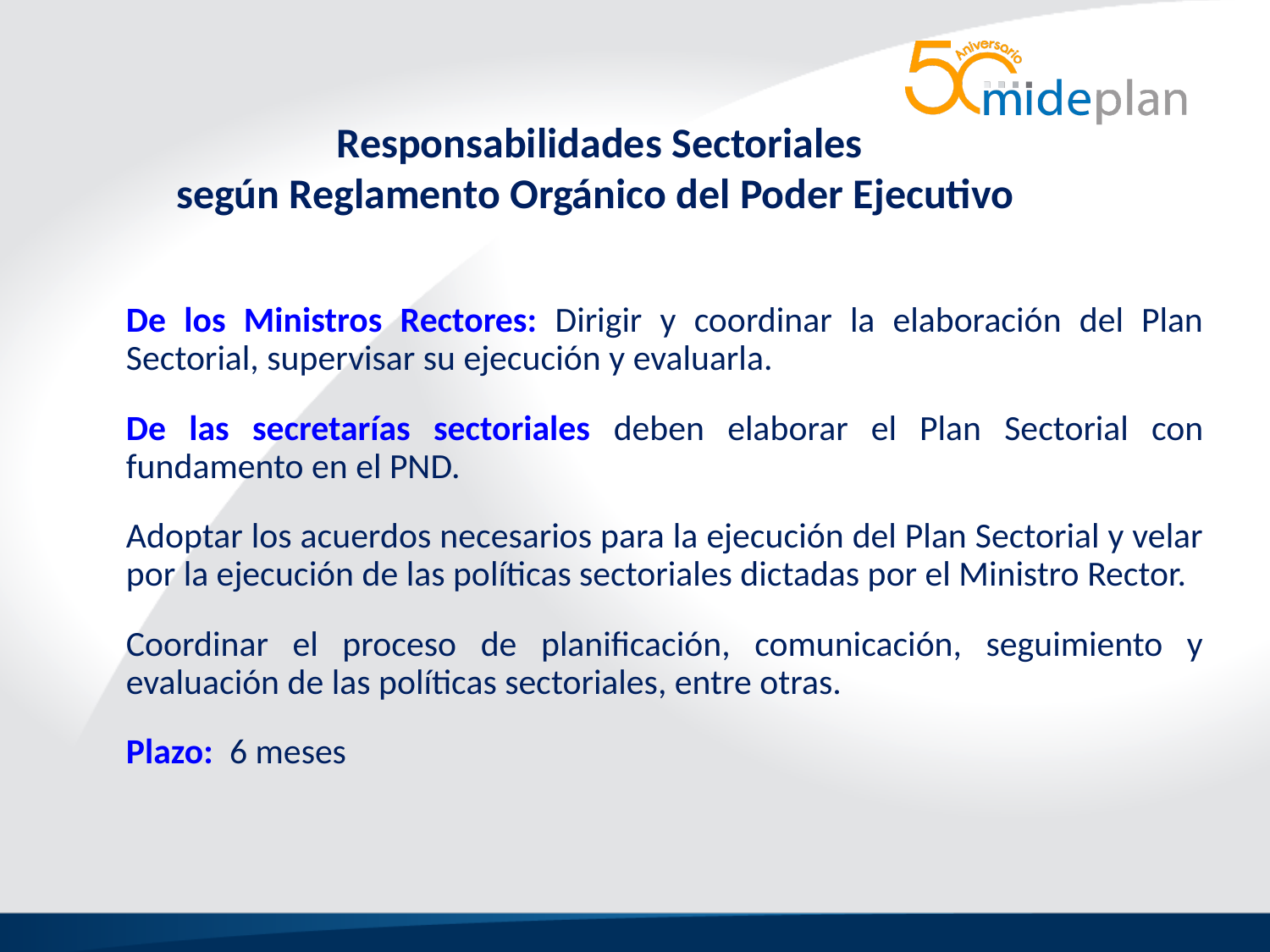

Responsabilidades Sectoriales
según Reglamento Orgánico del Poder Ejecutivo

De los Ministros Rectores: Dirigir y coordinar la elaboración del Plan Sectorial, supervisar su ejecución y evaluarla.
De las secretarías sectoriales deben elaborar el Plan Sectorial con fundamento en el PND.
Adoptar los acuerdos necesarios para la ejecución del Plan Sectorial y velar por la ejecución de las políticas sectoriales dictadas por el Ministro Rector.
Coordinar el proceso de planificación, comunicación, seguimiento y evaluación de las políticas sectoriales, entre otras.
Plazo:  6 meses